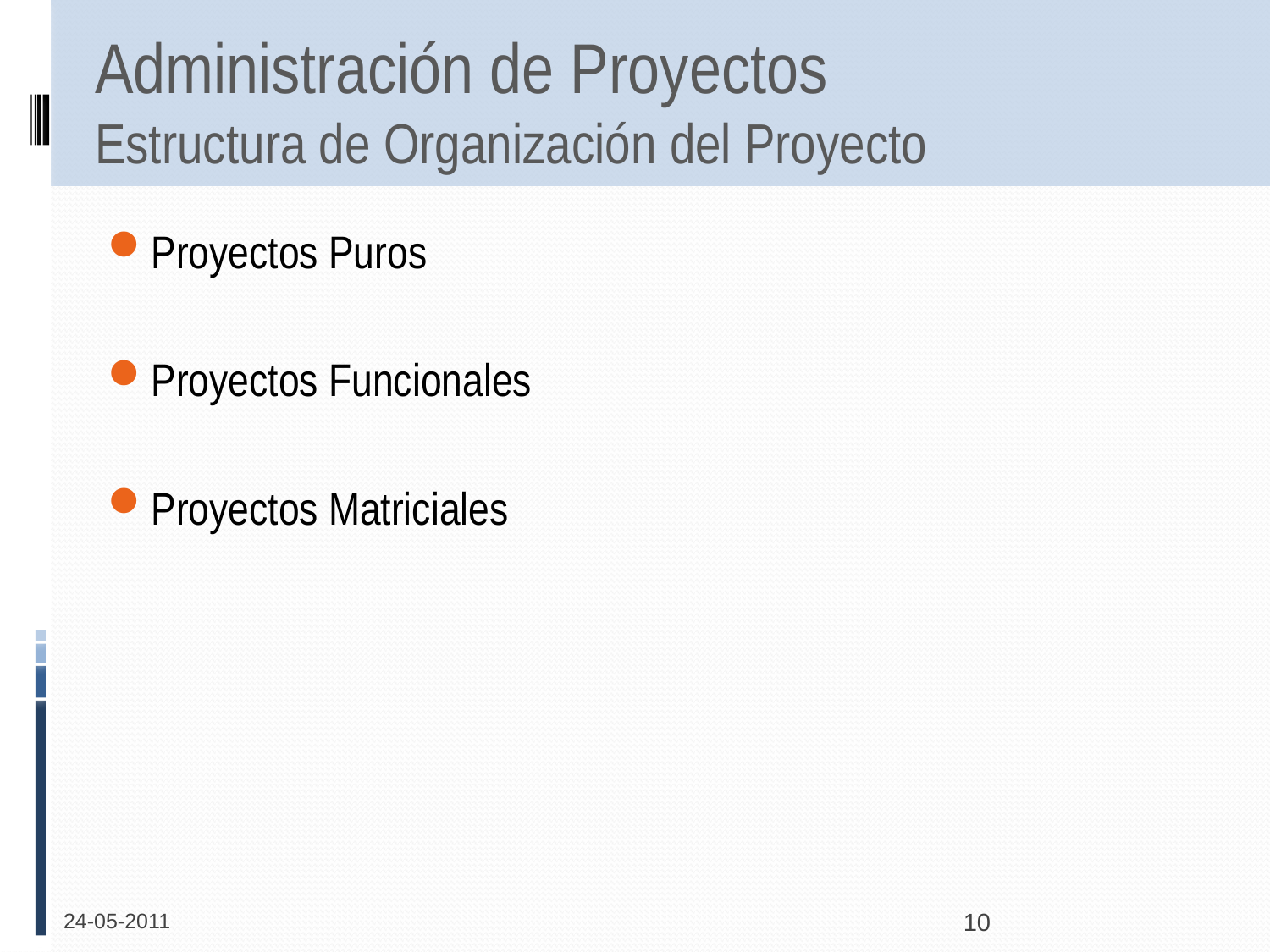

# Administración de Proyectos Estructura de Organización del Proyecto
Proyectos Puros

Proyectos Funcionales

Proyectos Matriciales
24-05-2011
10